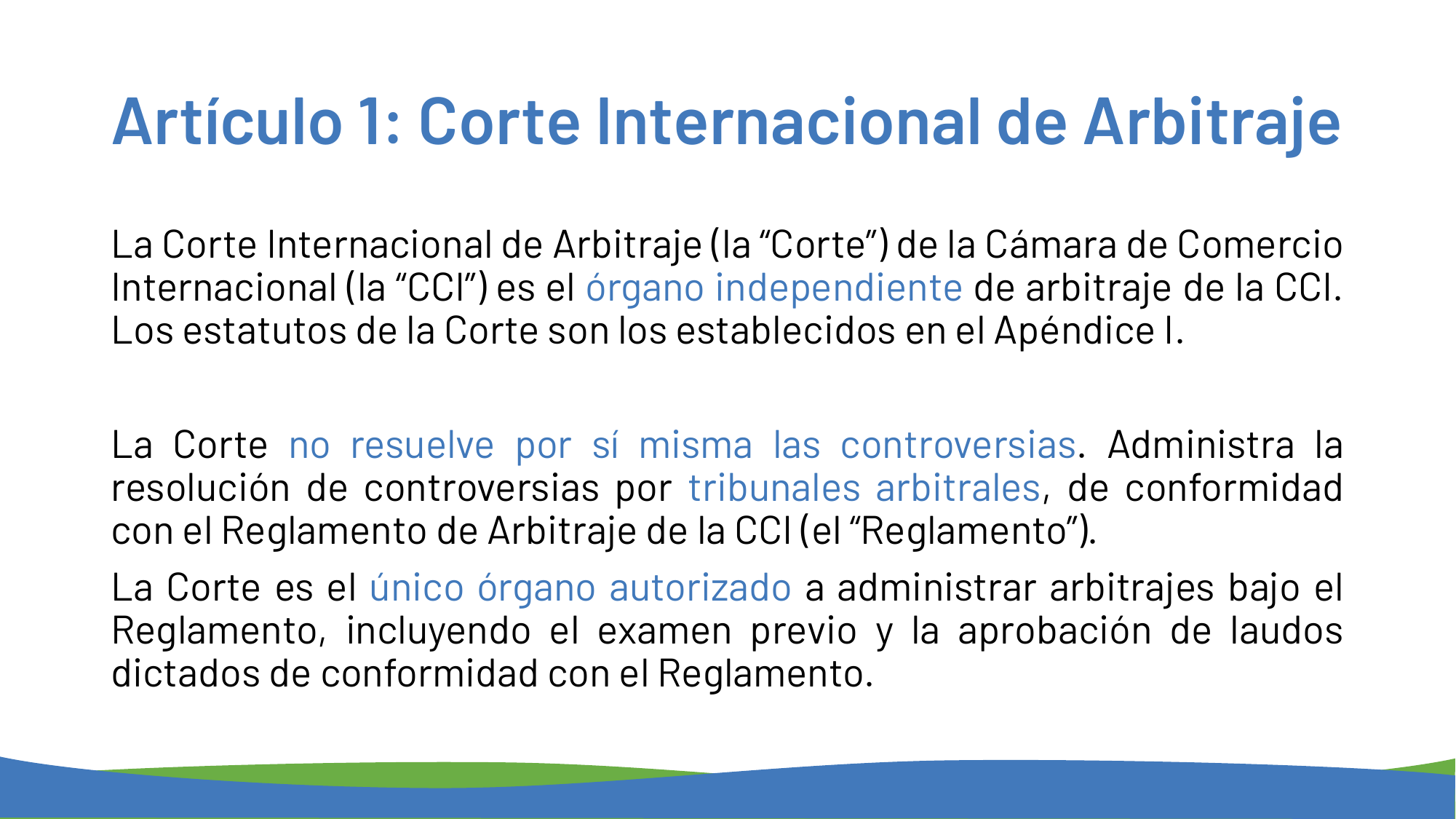

# Artículo 1: Corte Internacional de Arbitraje
La Corte Internacional de Arbitraje (la “Corte”) de la Cámara de Comercio Internacional (la “CCI”) es el órgano independiente de arbitraje de la CCI. Los estatutos de la Corte son los establecidos en el Apéndice I.

La Corte no resuelve por sí misma las controversias. Administra la resolución de controversias por tribunales arbitrales, de conformidad con el Reglamento de Arbitraje de la CCI (el “Reglamento”).
La Corte es el único órgano autorizado a administrar arbitrajes bajo el Reglamento, incluyendo el examen previo y la aprobación de laudos dictados de conformidad con el Reglamento.